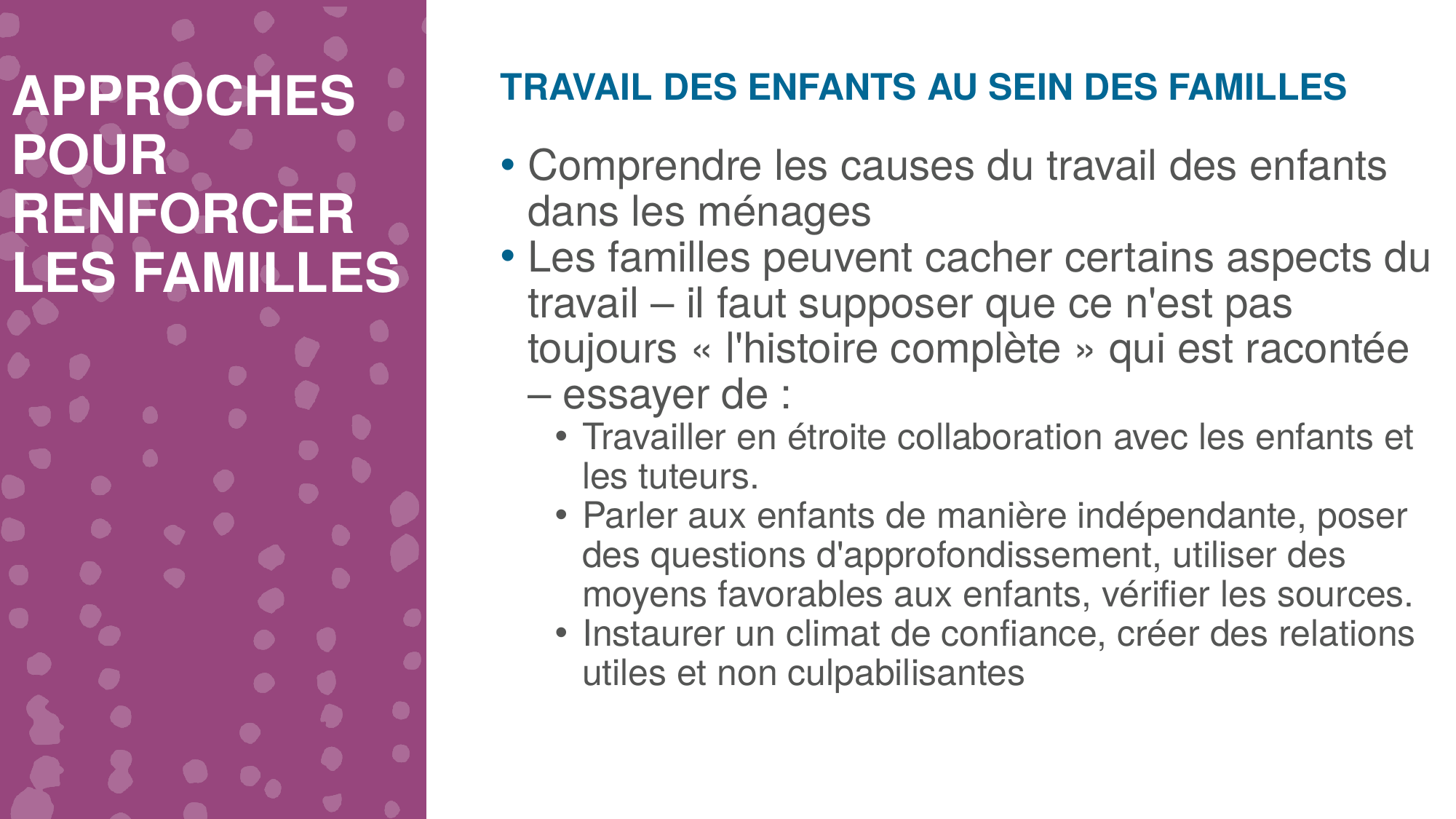

APPROCHES POUR RENFORCER LES FAMILLES
TRAVAIL DES ENFANTS AU SEIN DES FAMILLES
Comprendre les causes du travail des enfants dans les ménages
Les familles peuvent cacher certains aspects du travail – il faut supposer que ce n'est pas toujours « l'histoire complète » qui est racontée – essayer de :
Travailler en étroite collaboration avec les enfants et les tuteurs.
Parler aux enfants de manière indépendante, poser des questions d'approfondissement, utiliser des moyens favorables aux enfants, vérifier les sources.
Instaurer un climat de confiance, créer des relations utiles et non culpabilisantes